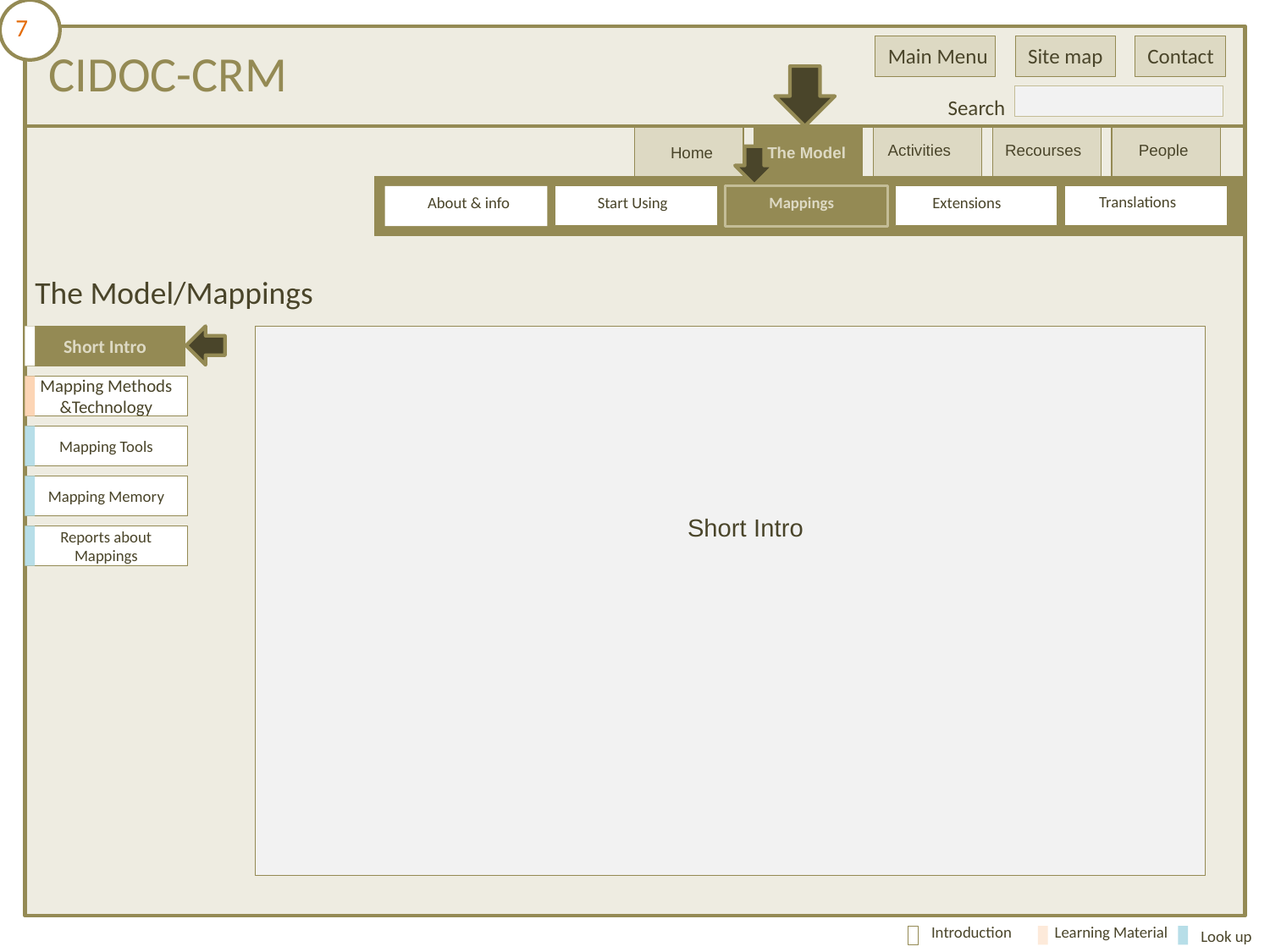

7

CIDOC-CRM

Main Menu

Site map

Contact

Search

Activities
Recourses
People
The Model
Home

Translations
Extensions

About & info

Start Using

Mappings
The Model/Mappings
Short Intro

Mapping Methods
&Technology

Mapping Tools

Mapping Memory
Short Intro

Reports about Mappings
Introduction
Learning Material
Look up